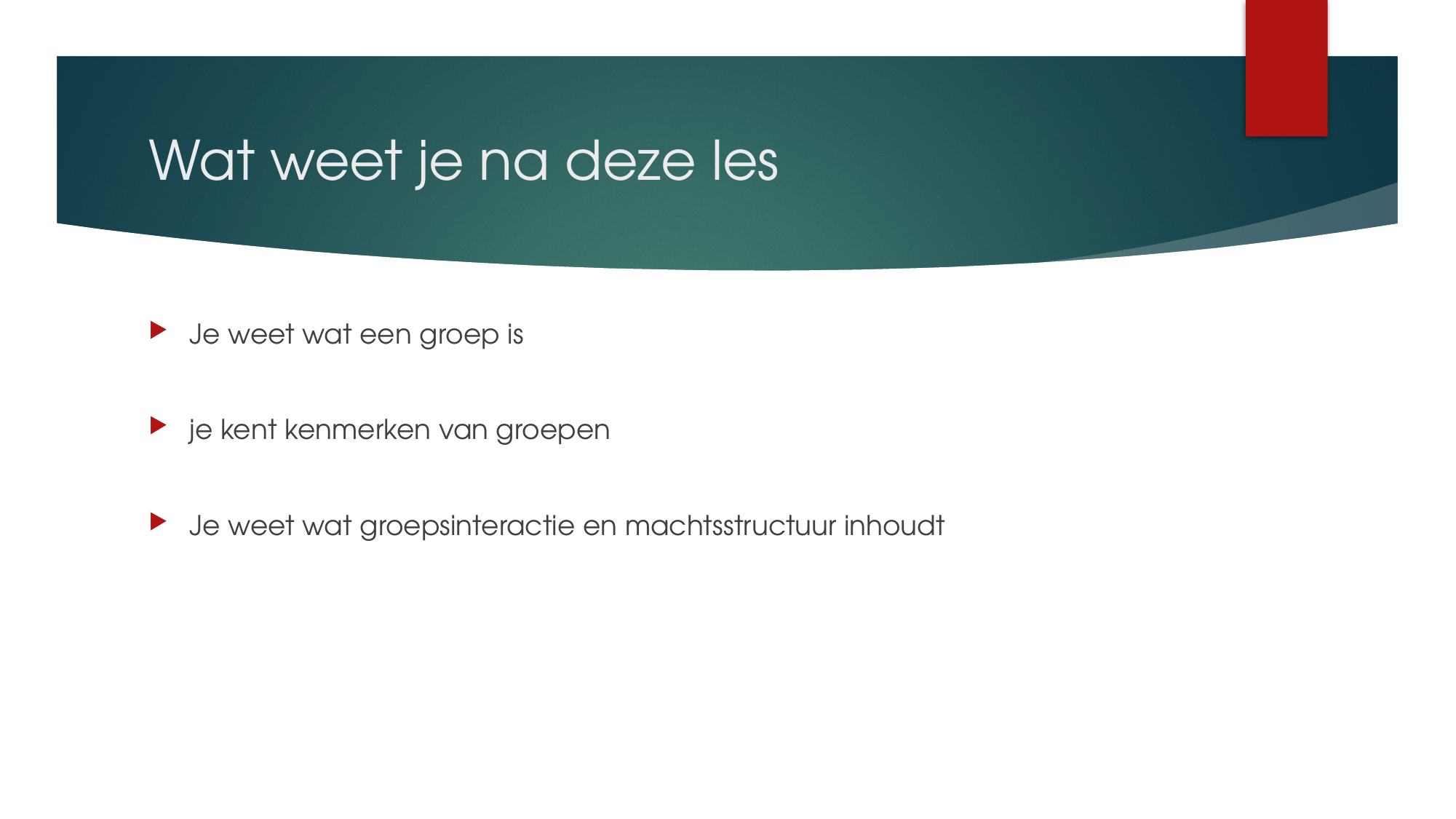

# Wat weet je na deze les
Je weet wat een groep is

je kent kenmerken van groepen

Je weet wat groepsinteractie en machtsstructuur inhoudt